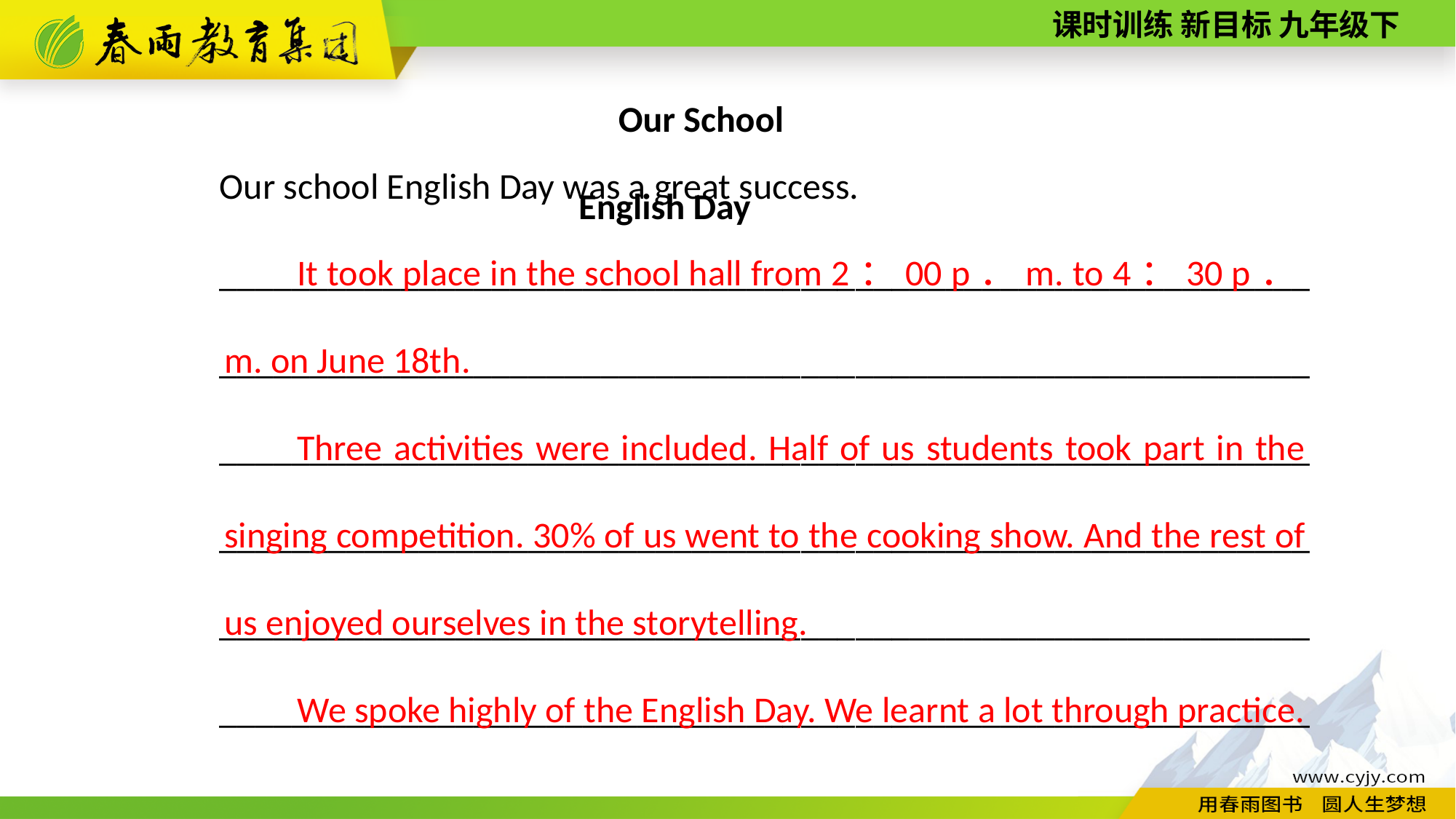

Our School English Day
Our school English Day was a great success.
____________________________________________________________
____________________________________________________________
____________________________________________________________
____________________________________________________________
____________________________________________________________
____________________________________________________________
It took place in the school hall from 2：00 p．m. to 4：30 p．m. on June 18th.
Three activities were included. Half of us students took part in the singing competition. 30% of us went to the cooking show. And the rest of us enjoyed ourselves in the storytelling.
We spoke highly of the English Day. We learnt a lot through practice.